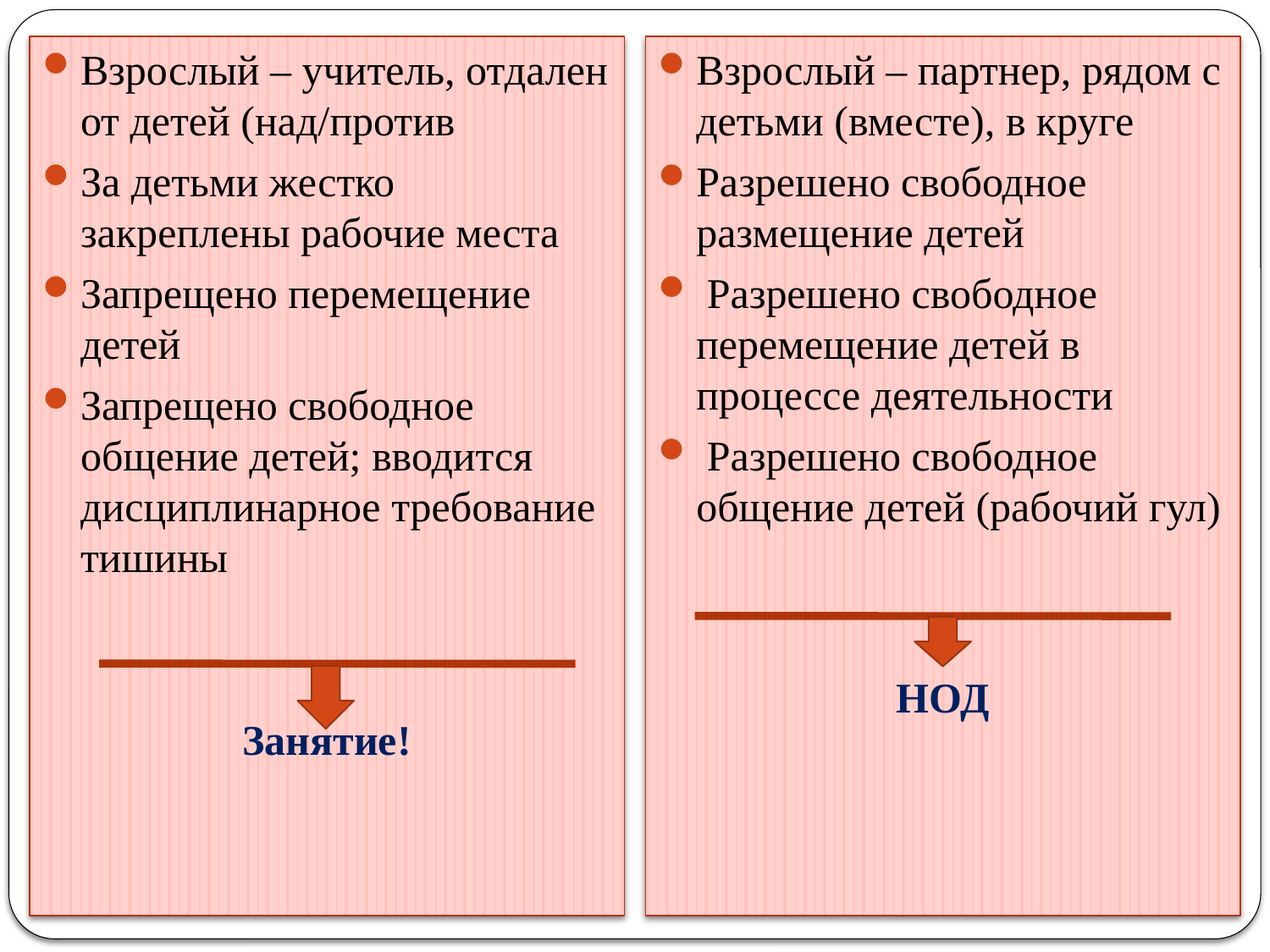

Взрослый – учитель, отдален от детей (над/против
За детьми жестко закреплены рабочие места
Запрещено перемещение детей
Запрещено свободное общение детей; вводится дисциплинарное требование тишины

Занятие!

Взрослый – партнер, рядом с детьми (вместе), в круге
Разрешено свободное размещение детей
 Разрешено свободное перемещение детей в процессе деятельности
 Разрешено свободное общение детей (рабочий гул)

НОД